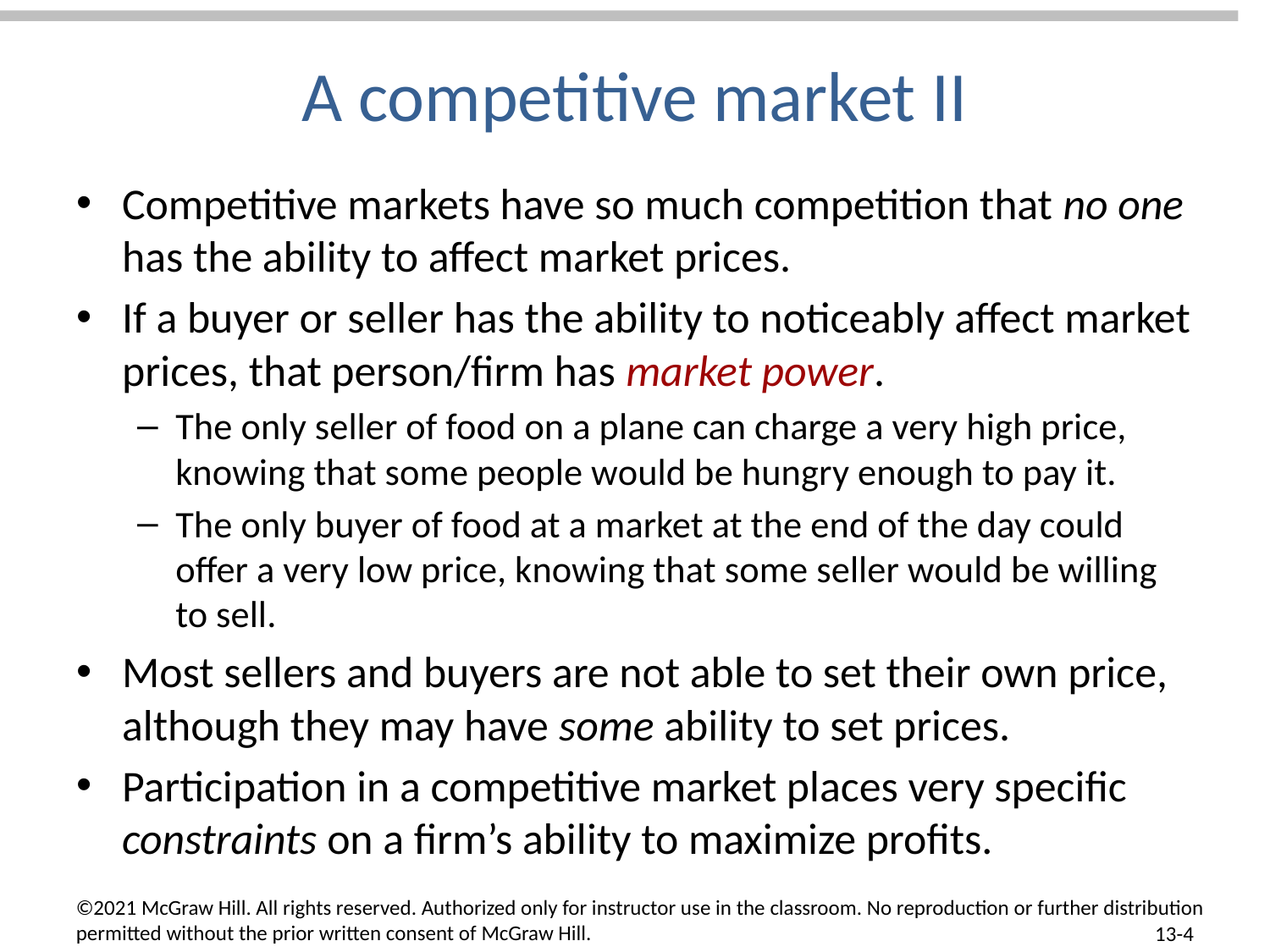

# A competitive market II
Competitive markets have so much competition that no one has the ability to affect market prices.
If a buyer or seller has the ability to noticeably affect market prices, that person/firm has market power.
The only seller of food on a plane can charge a very high price, knowing that some people would be hungry enough to pay it.
The only buyer of food at a market at the end of the day could offer a very low price, knowing that some seller would be willing to sell.
Most sellers and buyers are not able to set their own price, although they may have some ability to set prices.
Participation in a competitive market places very specific constraints on a firm’s ability to maximize profits.